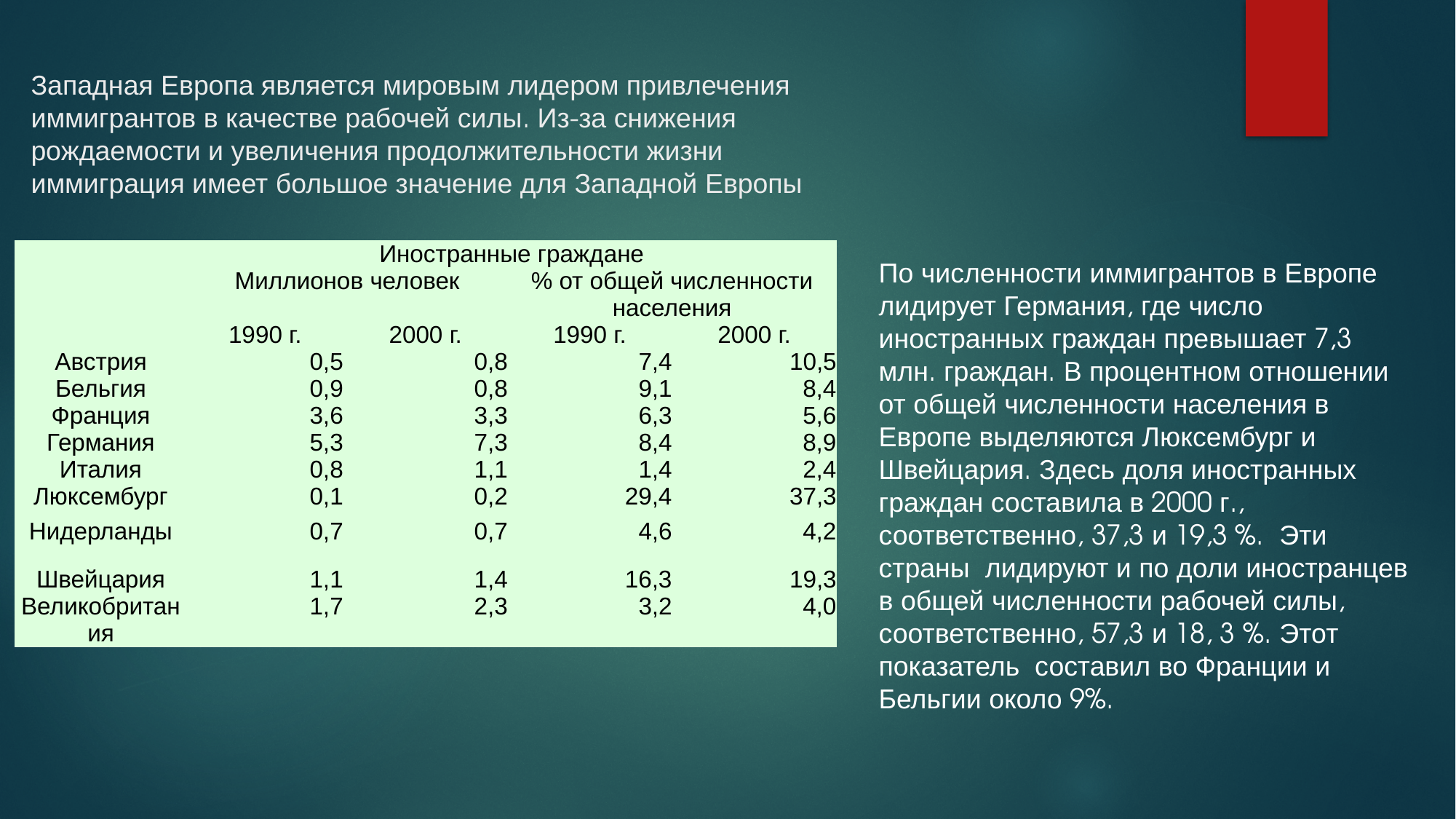

# Западная Европа является мировым лидером привлечения иммигрантов в качестве рабочей силы. Из-за снижения рождаемости и увеличения продолжительности жизни иммиграция имеет большое значение для Западной Европы
|  | Иностранные граждане |  |  |  |
| --- | --- | --- | --- | --- |
|  | Миллионов человек |  | % от общей численности населения |  |
|  | 1990 г. | 2000 г. | 1990 г. | 2000 г. |
| Австрия | 0,5 | 0,8 | 7,4 | 10,5 |
| Бельгия | 0,9 | 0,8 | 9,1 | 8,4 |
| Франция | 3,6 | 3,3 | 6,3 | 5,6 |
| Германия | 5,3 | 7,3 | 8,4 | 8,9 |
| Италия | 0,8 | 1,1 | 1,4 | 2,4 |
| Люксембург | 0,1 | 0,2 | 29,4 | 37,3 |
| Нидерланды | 0,7 | 0,7 | 4,6 | 4,2 |
| Швейцария | 1,1 | 1,4 | 16,3 | 19,3 |
| Великобритания | 1,7 | 2,3 | 3,2 | 4,0 |
По численности иммигрантов в Европе лидирует Германия, где число иностранных граждан превышает 7,3 млн. граждан. В процентном отношении от общей численности населения в Европе выделяются Люксембург и Швейцария. Здесь доля иностранных граждан составила в 2000 г., соответственно, 37,3 и 19,3 %.  Эти страны  лидируют и по доли иностранцев в общей численности рабочей силы, соответственно, 57,3 и 18, 3 %. Этот показатель  составил во Франции и Бельгии около 9%.